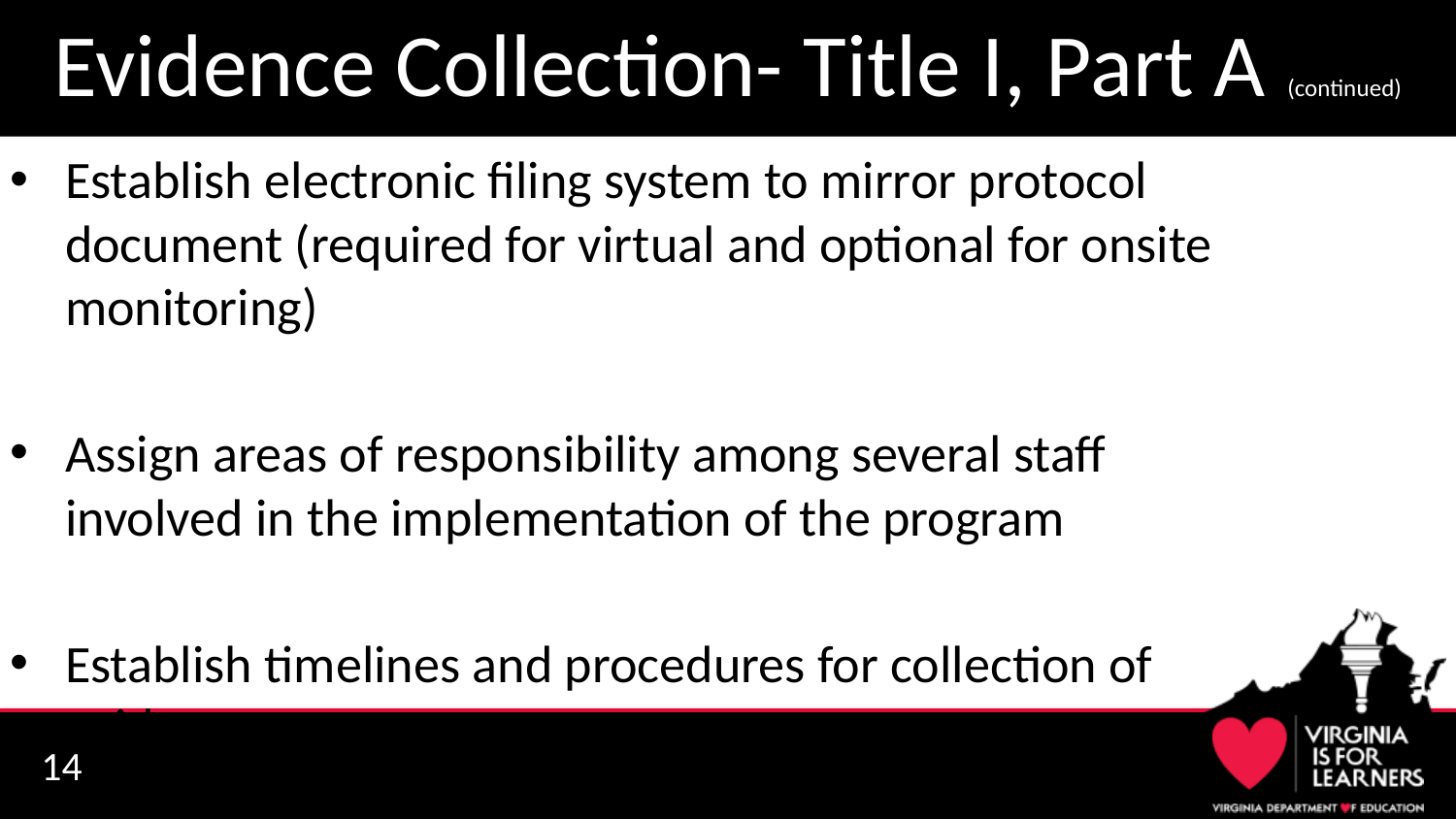

# Evidence Collection- Title I, Part A (continued)
Establish electronic filing system to mirror protocol document (required for virtual and optional for onsite monitoring)

Assign areas of responsibility among several staff involved in the implementation of the program

Establish timelines and procedures for collection of evidence